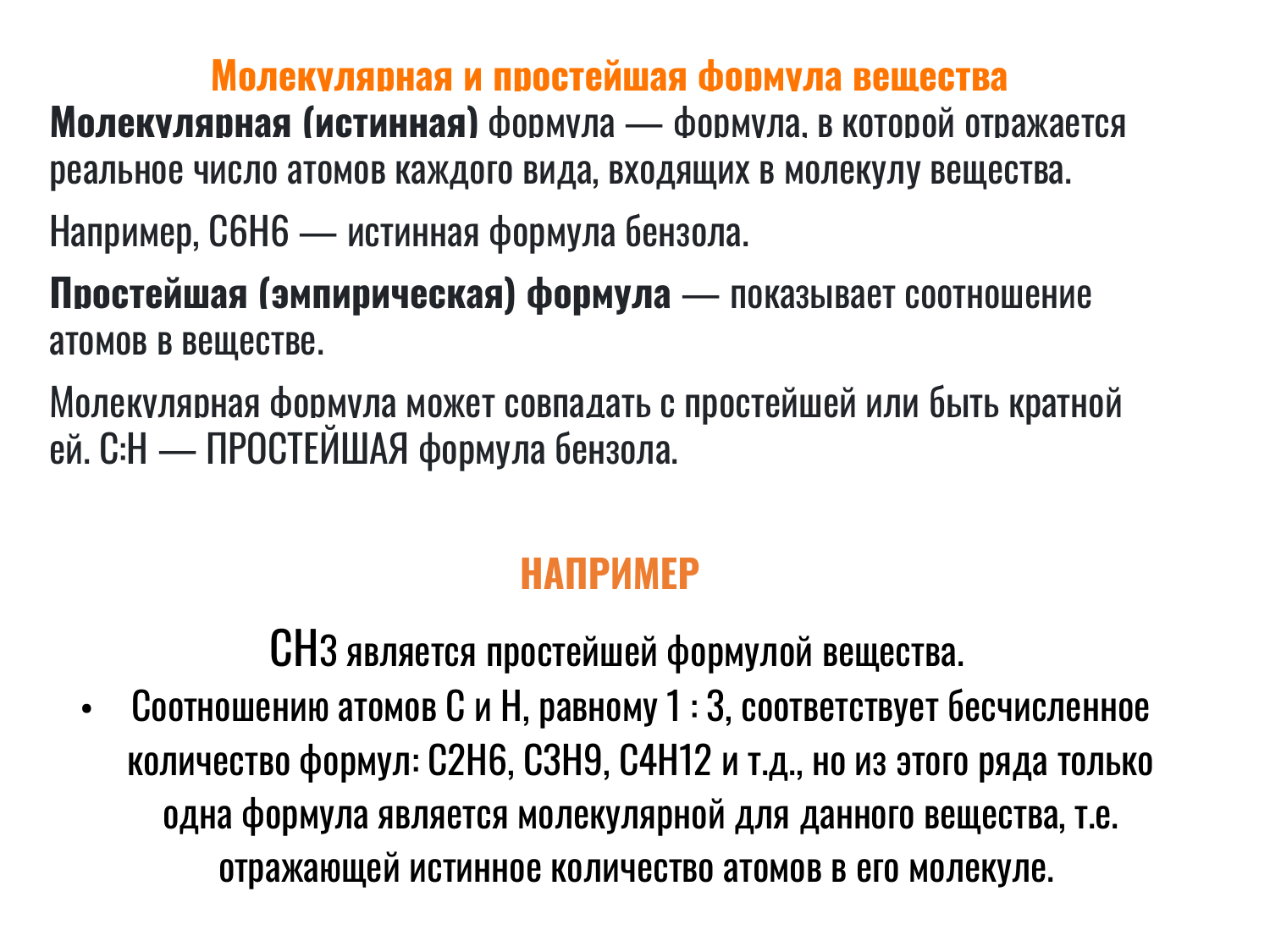

Молекулярная и простейшая формула вещества
Молекулярная (истинная) формула — формула, в которой отражается реальное число атомов каждого вида, входящих в молекулу вещества.
Например, С6Н6 — истинная формула бензола.
Простейшая (эмпирическая) формула — показывает соотношение атомов в веществе.
Молекулярная формула может совпадать с простейшей или быть кратной ей. С:Н — ПРОСТЕЙШАЯ формула бензола.

НАПРИМЕР
CH3 является простейшей формулой вещества.
Соотношению атомов C и H, равному 1 : 3, соответствует бесчисленное количество формул: C2H6, C3H9, C4H12 и т.д., но из этого ряда только одна формула является молекулярной для данного вещества, т.е. отражающей истинное количество атомов в его молекуле.